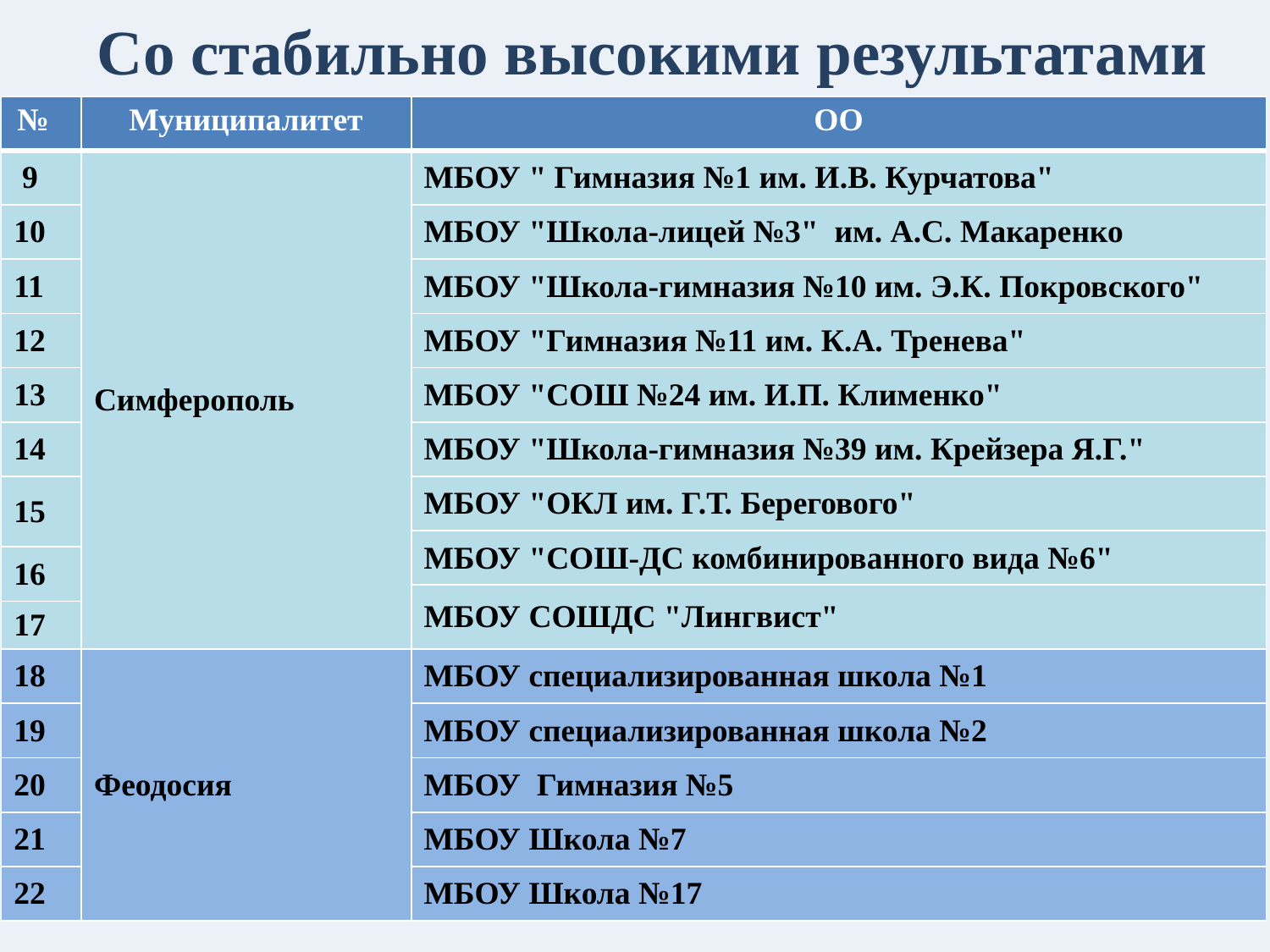

# Со стабильно высокими результатами
| № | Муниципалитет | ОО |
| --- | --- | --- |
| 9 | Симферополь | МБОУ " Гимназия №1 им. И.В. Курчатова" |
| 10 |  | МБОУ "Школа-лицей №3" им. А.С. Макаренко |
| 11 |  | МБОУ "Школа-гимназия №10 им. Э.К. Покровского" |
| 12 |  | МБОУ "Гимназия №11 им. К.А. Тренева" |
| 13 |  | МБОУ "СОШ №24 им. И.П. Клименко" |
| 14 |  | МБОУ "Школа-гимназия №39 им. Крейзера Я.Г." |
| 15 |  | МБОУ "ОКЛ им. Г.Т. Берегового" |
|  |  | МБОУ "СОШ-ДС комбинированного вида №6" |
| 16 |  |  |
|  |  | МБОУ СОШДС "Лингвист" |
| 17 |  |  |
| 18 | Феодосия | МБОУ специализированная школа №1 |
| 19 |  | МБОУ специализированная школа №2 |
| 20 |  | МБОУ Гимназия №5 |
| 21 |  | МБОУ Школа №7 |
| 22 |  | МБОУ Школа №17 |